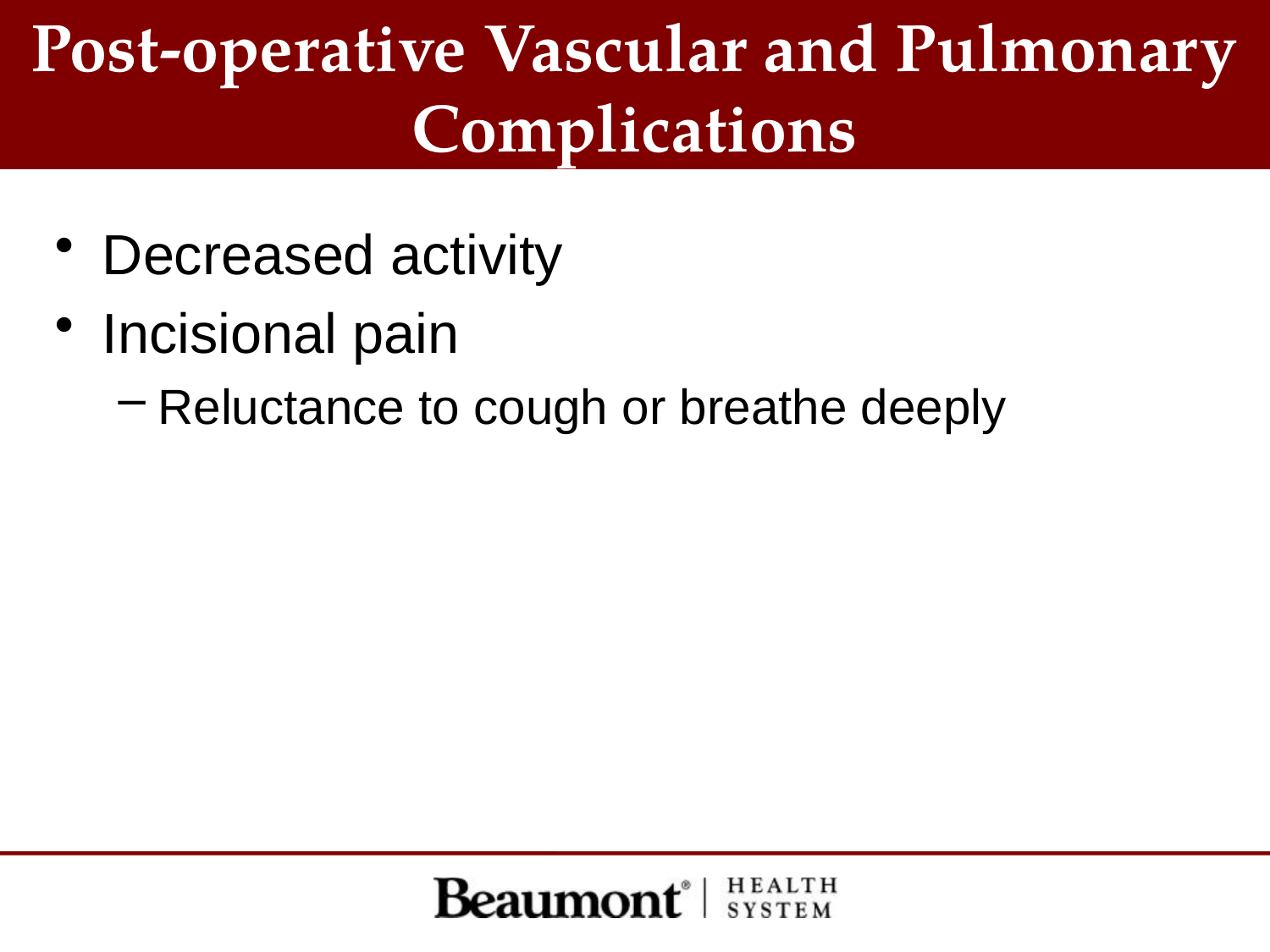

# Post-operative Vascular and Pulmonary Complications
Decreased activity
Incisional pain
Reluctance to cough or breathe deeply